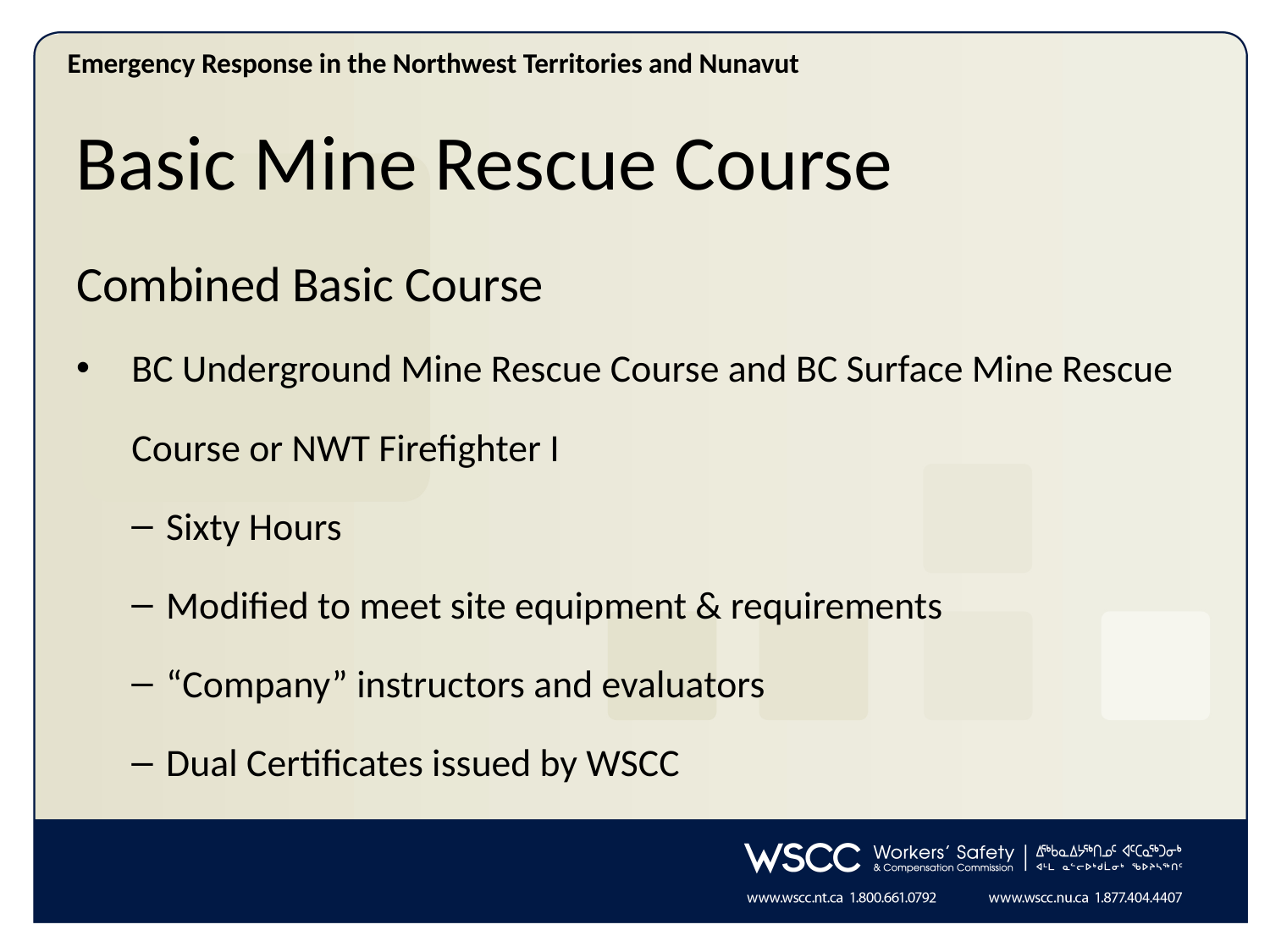

# Basic Mine Rescue Course
Combined Basic Course
BC Underground Mine Rescue Course and BC Surface Mine Rescue Course or NWT Firefighter I
Sixty Hours
Modified to meet site equipment & requirements
“Company” instructors and evaluators
Dual Certificates issued by WSCC